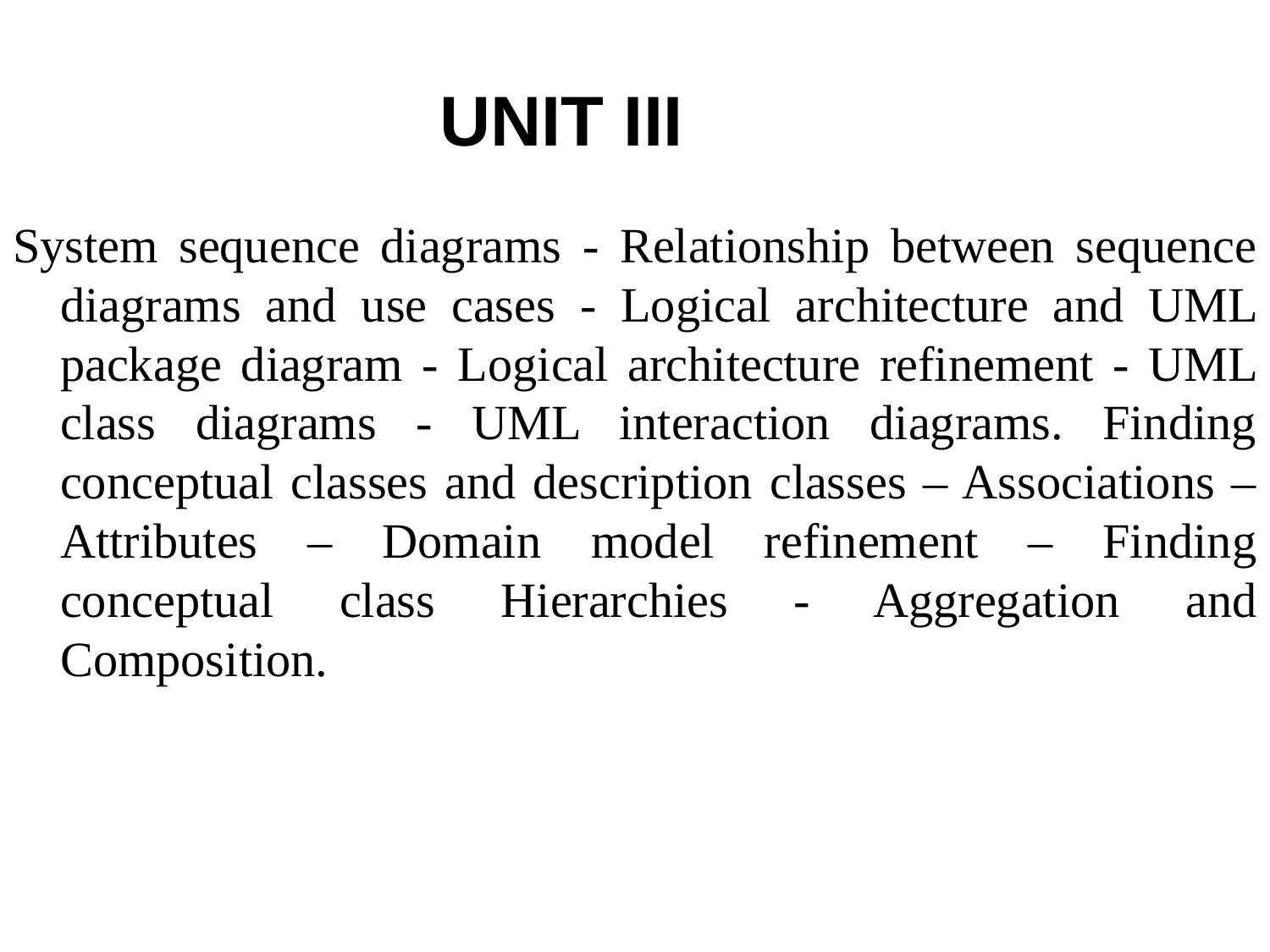

System sequence diagrams - Relationship between sequence diagrams and use cases - Logical architecture and UML package diagram - Logical architecture refinement - UML class diagrams - UML interaction diagrams. Finding conceptual classes and description classes – Associations – Attributes – Domain model refinement – Finding conceptual class Hierarchies - Aggregation and Composition.

   UNIT III